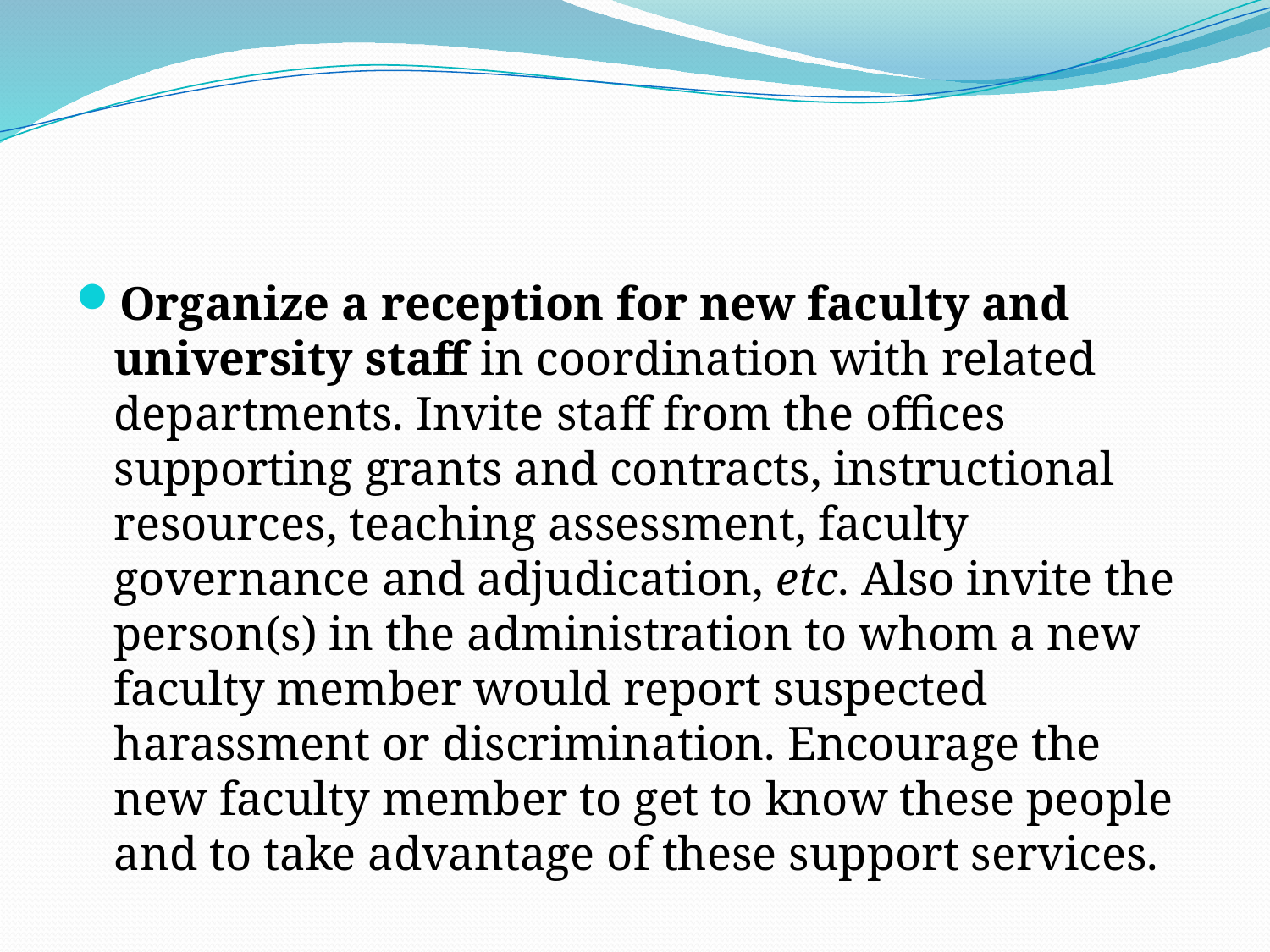

#
Organize a reception for new faculty and university staff in coordination with related departments. Invite staff from the offices supporting grants and contracts, instructional resources, teaching assessment, faculty governance and adjudication, etc. Also invite the person(s) in the administration to whom a new faculty member would report suspected harassment or discrimination. Encourage the new faculty member to get to know these people and to take advantage of these support services.